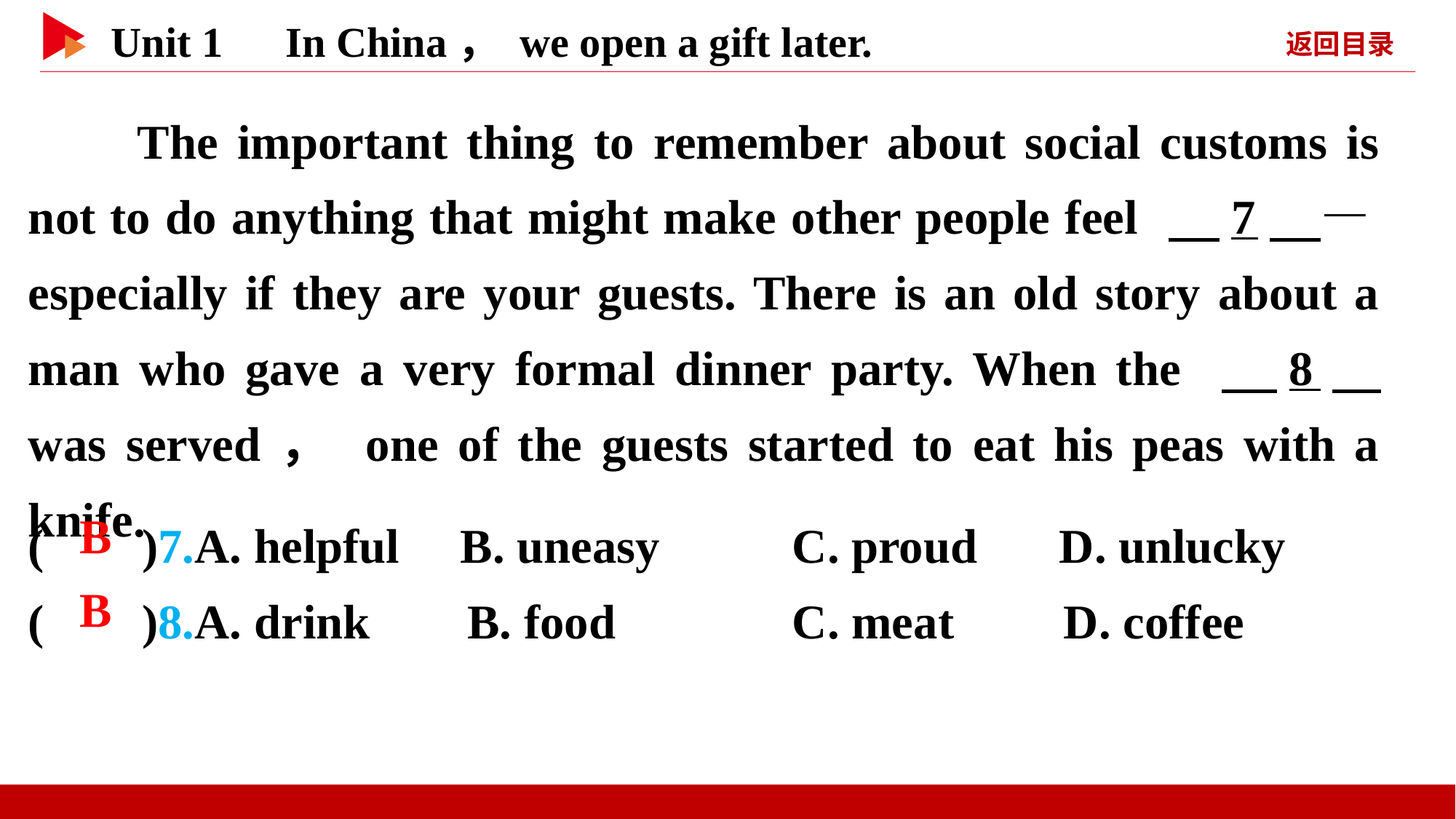

The important thing to remember about social customs is not to do anything that might make other people feel 　7　—especially if they are your guests. There is an old story about a man who gave a very formal dinner party. When the 　8　 was served， one of the guests started to eat his peas with a knife.
(        )7.A. helpful     B. uneasy		C. proud  	    D. unlucky
(        )8.A. drink        B. food		C. meat         D. coffee
   B
   B